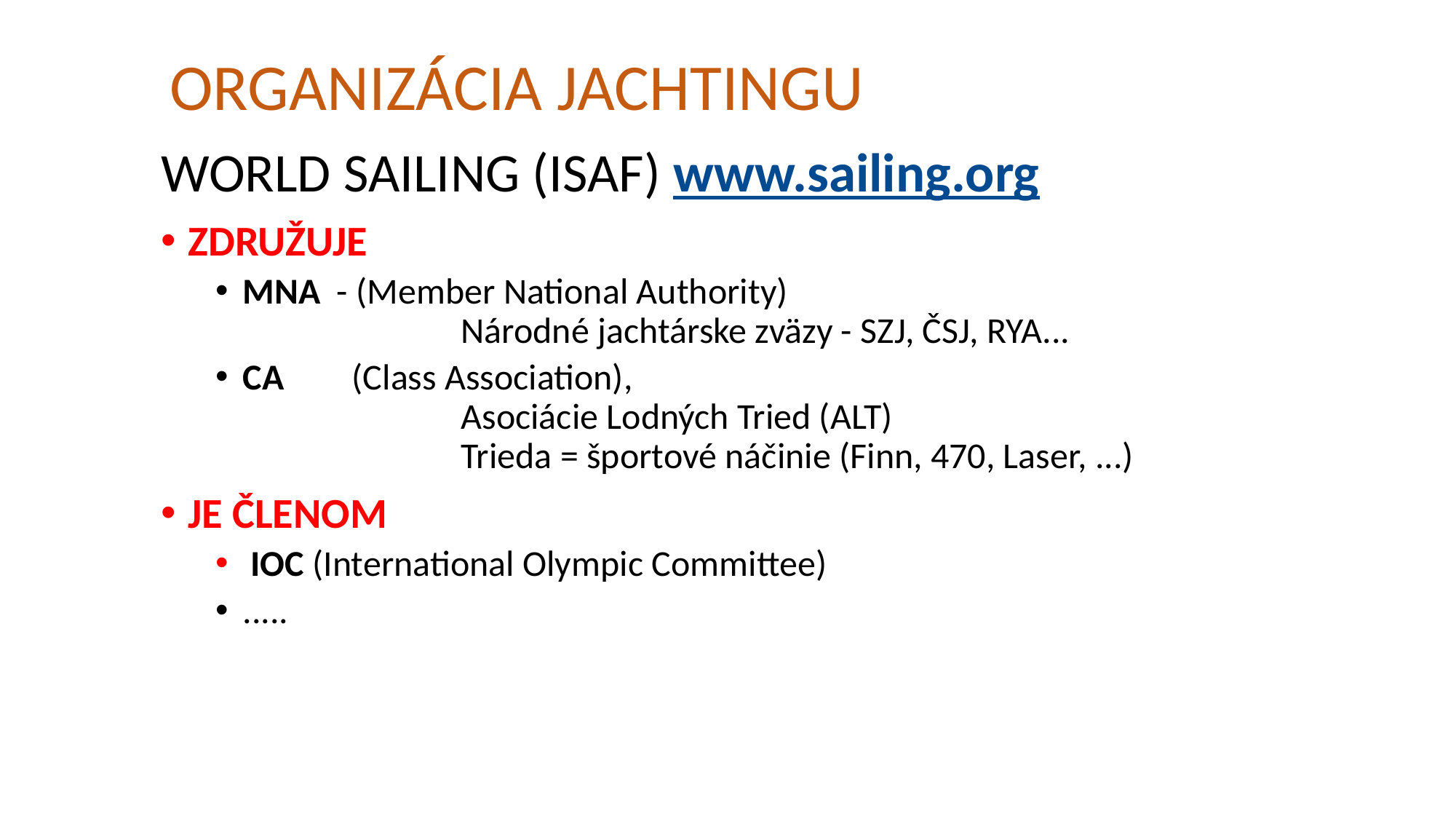

# ORGANIZÁCIA JACHTINGU
WORLD SAILING (ISAF) www.sailing.org
ZDRUŽUJE
MNA  - (Member National Authority)
		Národné jachtárske zväzy - SZJ, ČSJ, RYA...
CA  	(Class Association),
		Asociácie Lodných Tried (ALT)
		Trieda = športové náčinie (Finn, 470, Laser, ...)
JE ČLENOM
 IOC (International Olympic Committee)
.....